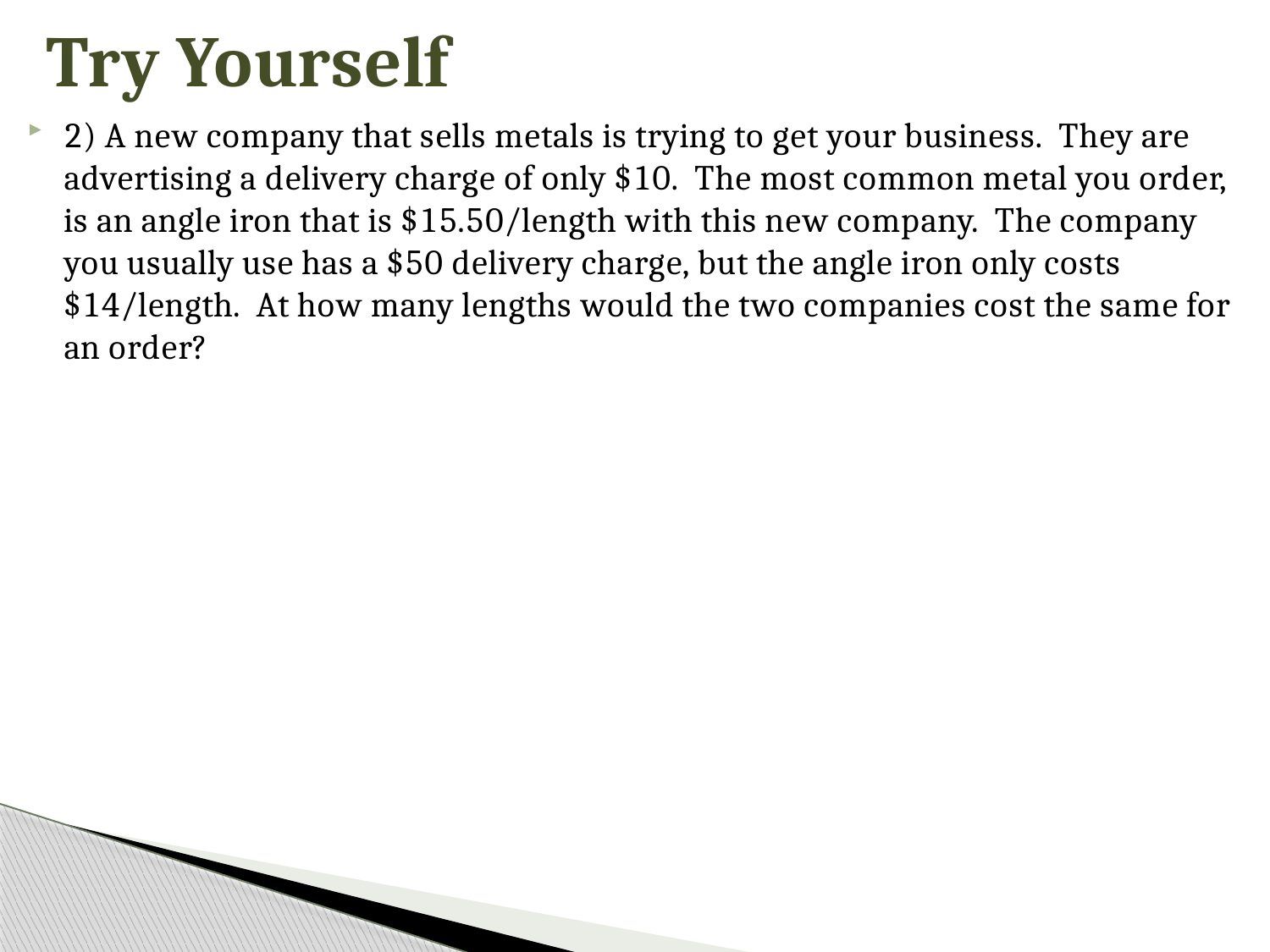

# Try Yourself
2) A new company that sells metals is trying to get your business.  They are advertising a delivery charge of only $10.  The most common metal you order, is an angle iron that is $15.50/length with this new company.  The company you usually use has a $50 delivery charge, but the angle iron only costs $14/length.  At how many lengths would the two companies cost the same for an order?